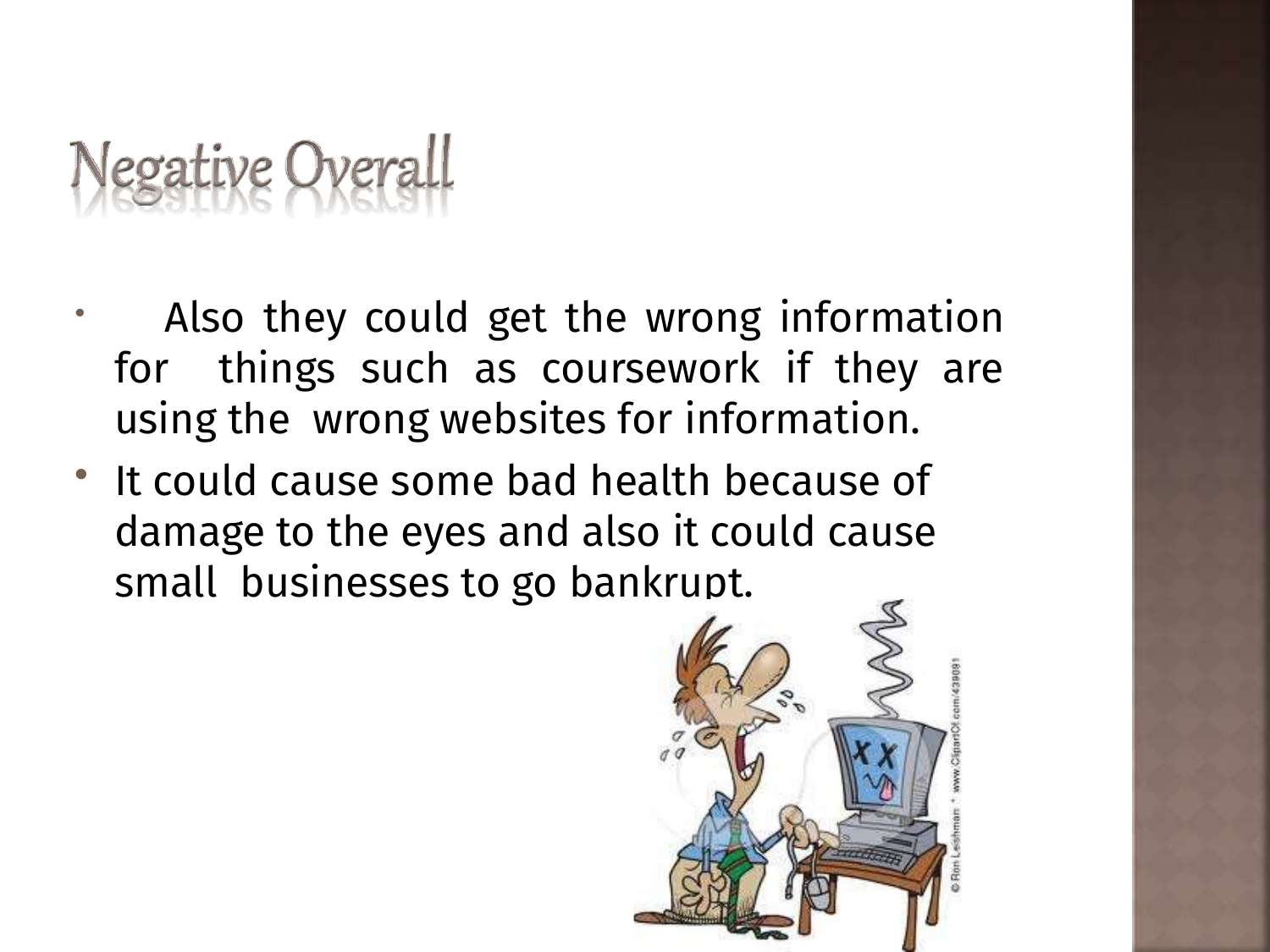

Also they could get the wrong information for  things such as coursework if they are using the  wrong websites for information.
It could cause some bad health because of  damage to the eyes and also it could cause small  businesses to go bankrupt.